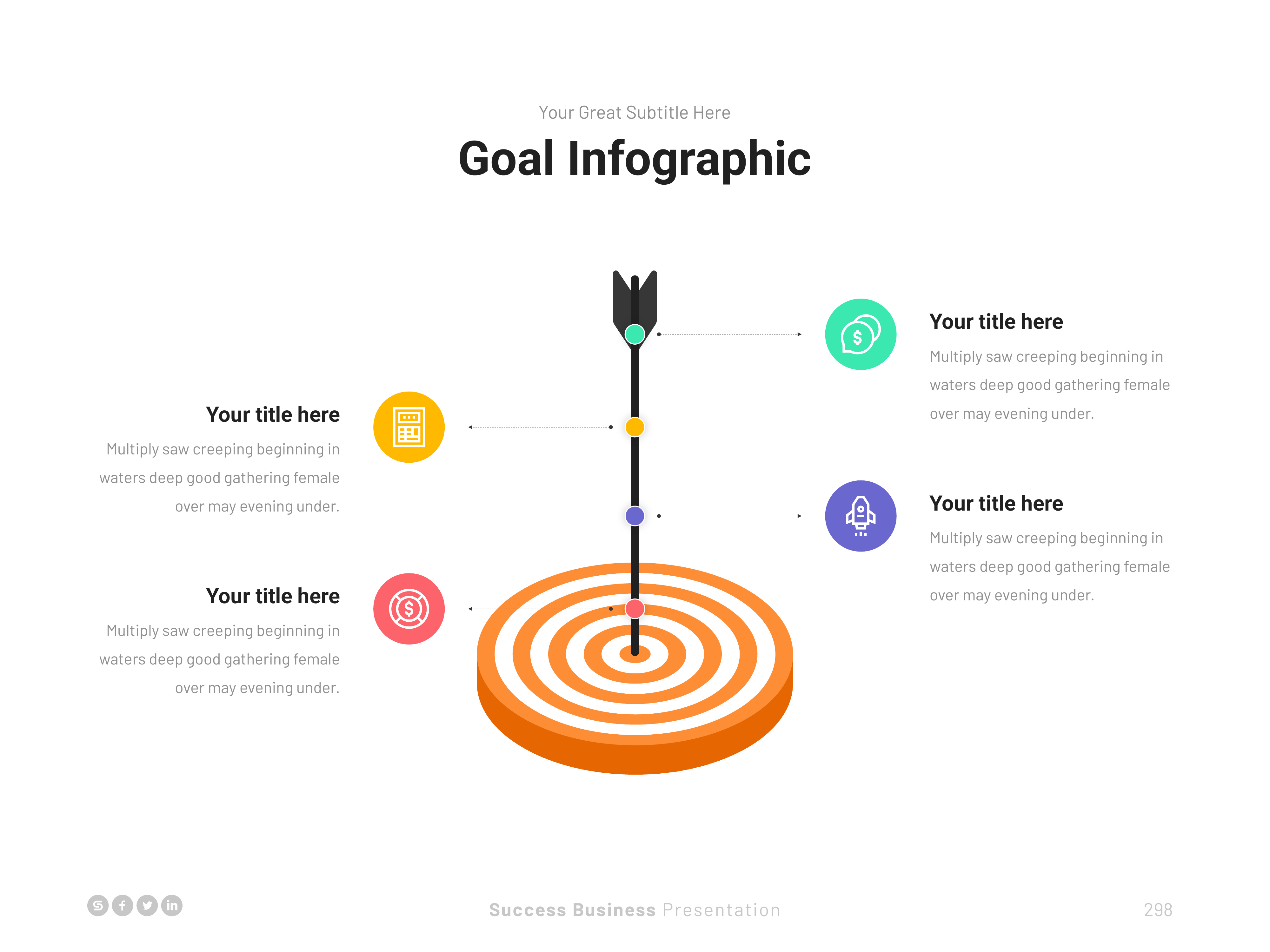

Your Great Subtitle Here
Goal Infographic

Your title here
Multiply saw creeping beginning in waters deep good gathering female over may evening under.

Your title here
Multiply saw creeping beginning in waters deep good gathering female over may evening under.

Your title here
Multiply saw creeping beginning in waters deep good gathering female over may evening under.

Your title here
Multiply saw creeping beginning in waters deep good gathering female over may evening under.